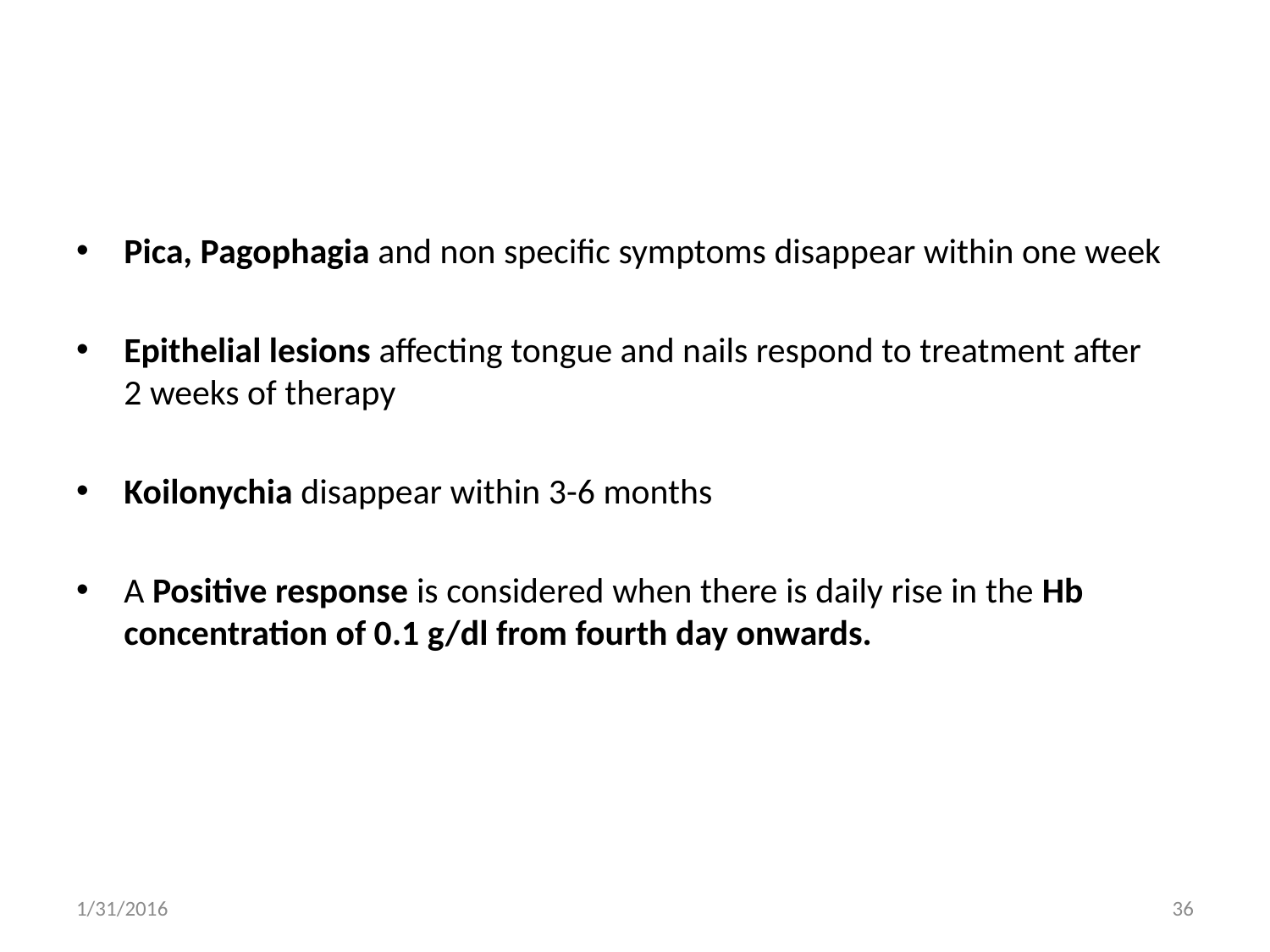

Pica, Pagophagia and non specific symptoms disappear within one week

Epithelial lesions affecting tongue and nails respond to treatment after 2 weeks of therapy

Koilonychia disappear within 3-6 months

A Positive response is considered when there is daily rise in the Hb concentration of 0.1 g/dl from fourth day onwards.
1/31/2016
36